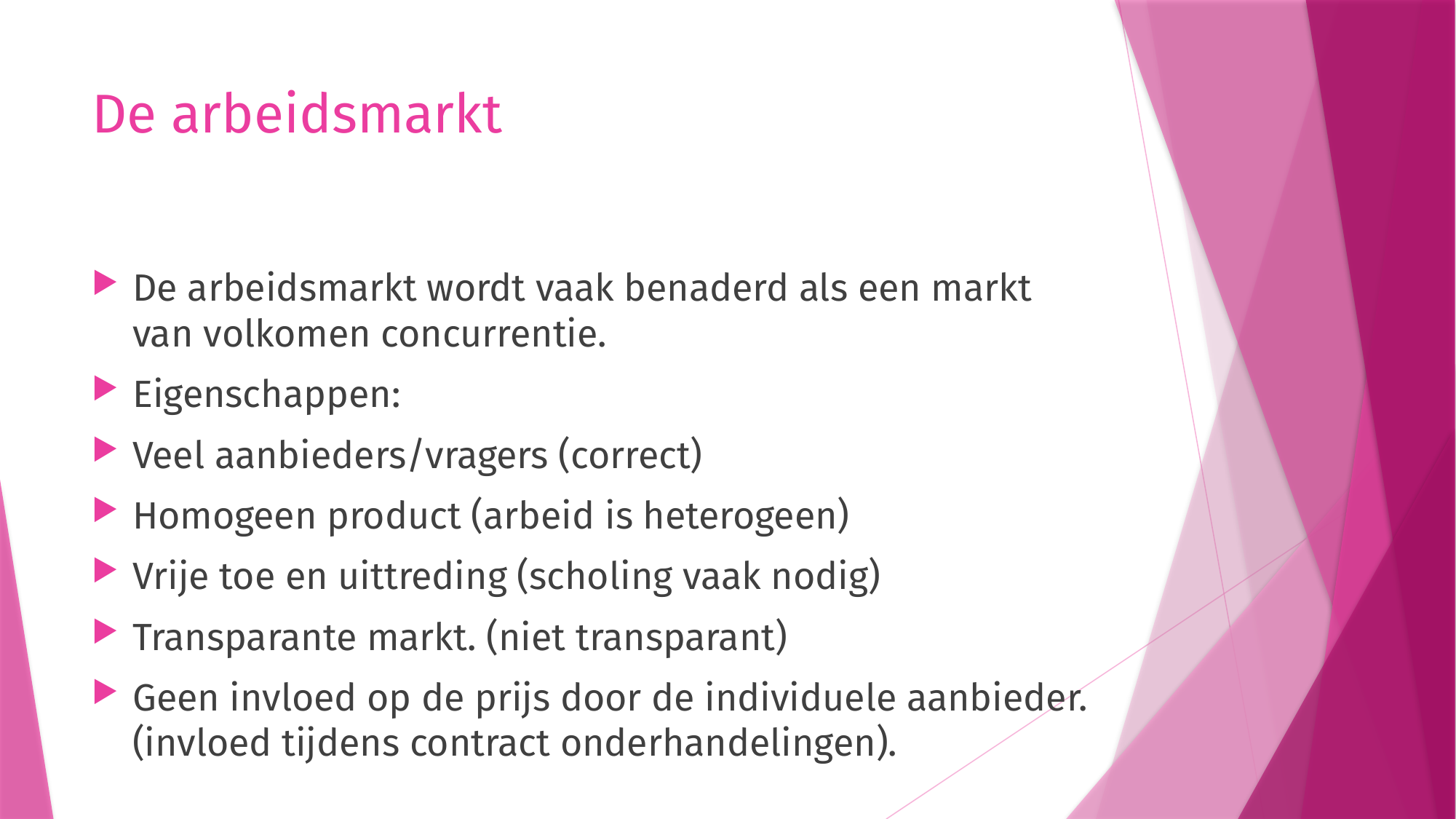

# De arbeidsmarkt
De arbeidsmarkt wordt vaak benaderd als een markt van volkomen concurrentie.
Eigenschappen:
Veel aanbieders/vragers (correct)
Homogeen product (arbeid is heterogeen)
Vrije toe en uittreding (scholing vaak nodig)
Transparante markt. (niet transparant)
Geen invloed op de prijs door de individuele aanbieder. (invloed tijdens contract onderhandelingen).